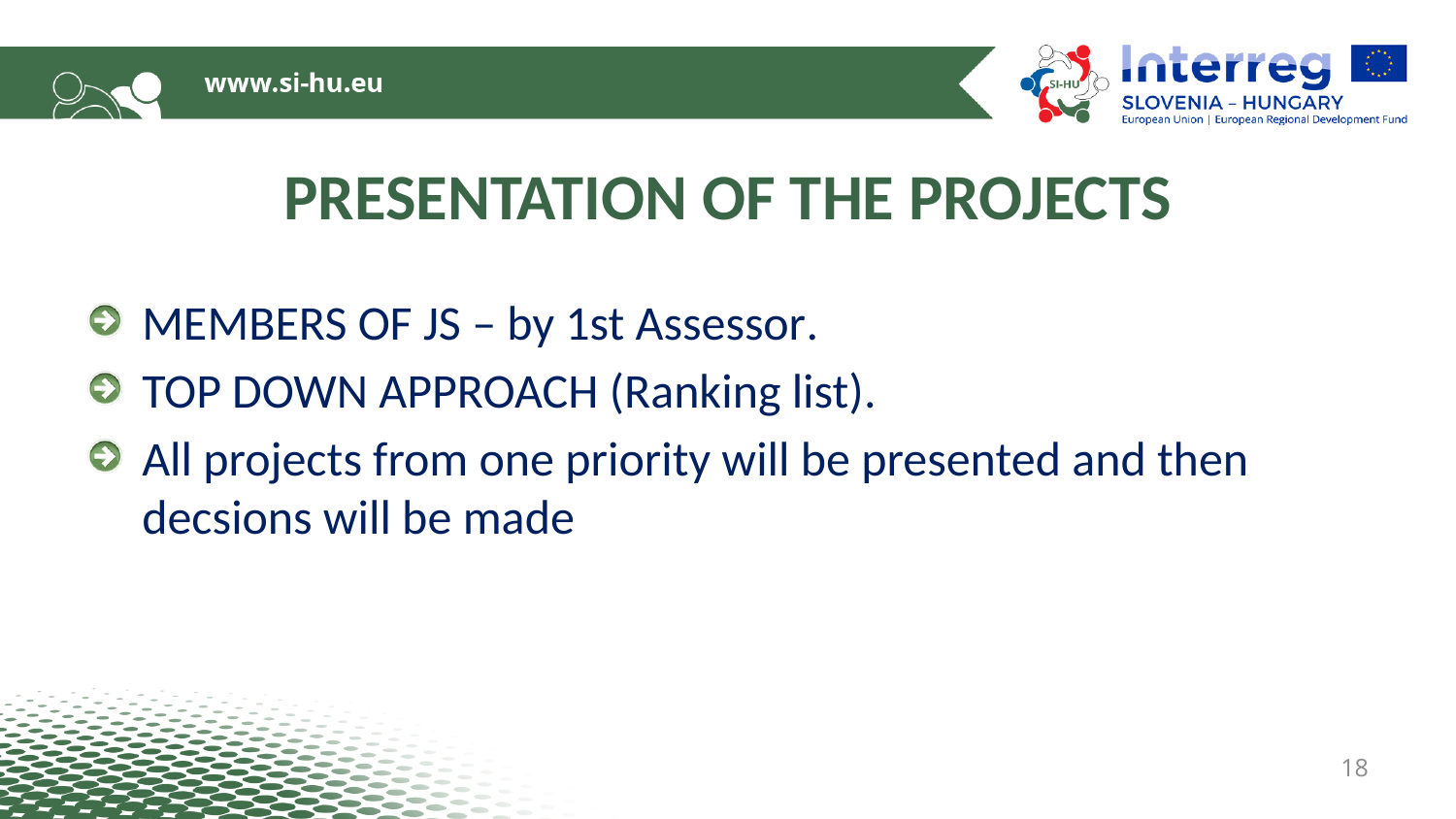

# PRESENTATION OF THE PROJECTS
MEMBERS OF JS – by 1st Assessor.
TOP DOWN APPROACH (Ranking list).
All projects from one priority will be presented and then decsions will be made

18